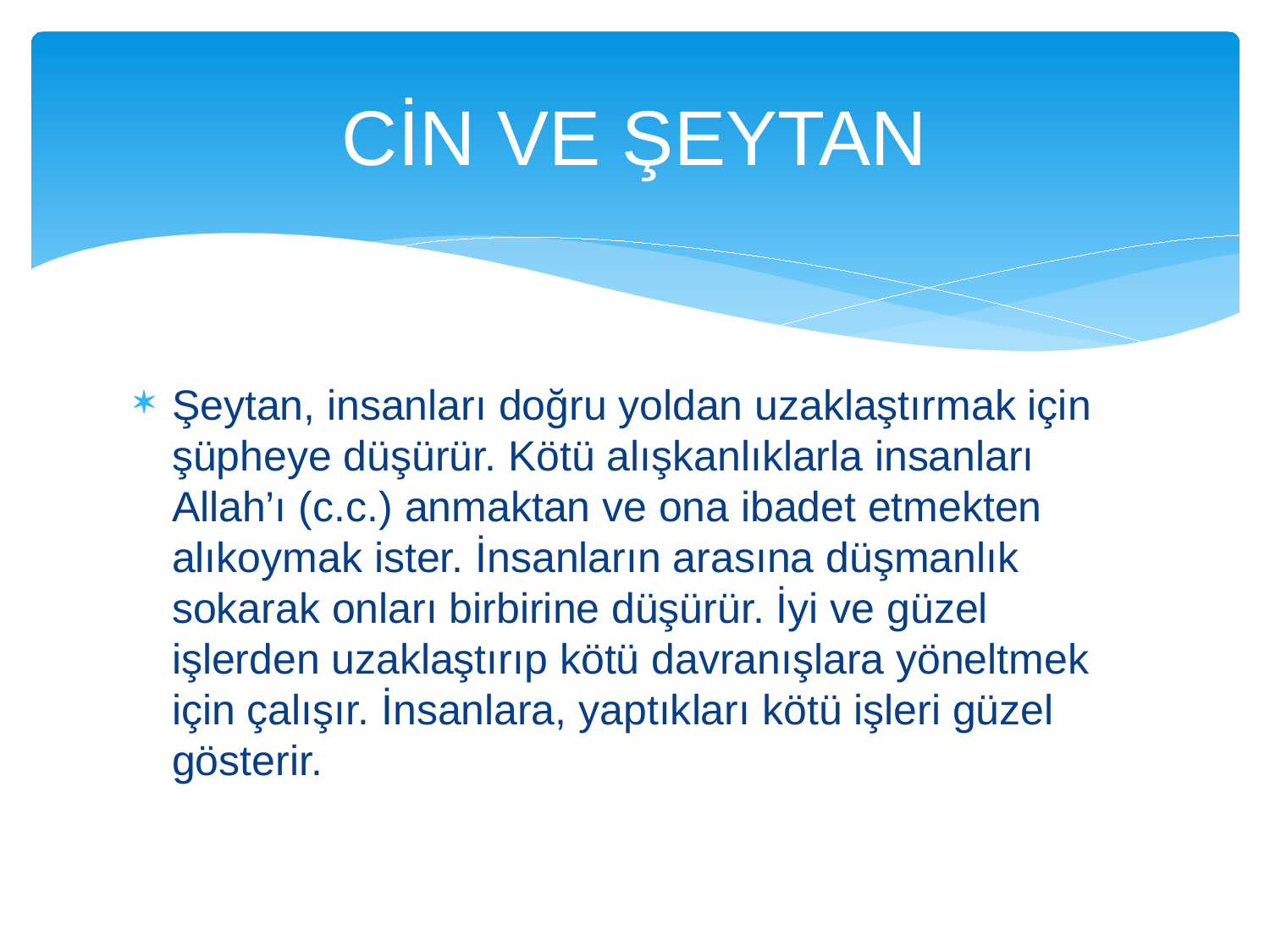

# CİN VE ŞEYTAN
Şeytan, insanları doğru yoldan uzaklaştırmak için şüpheye düşürür. Kötü alışkanlıklarla insanları Allah’ı (c.c.) anmaktan ve ona ibadet etmekten alıkoymak ister. İnsanların arasına düşmanlık sokarak onları birbirine düşürür. İyi ve güzel işlerden uzaklaştırıp kötü davranışlara yöneltmek için çalışır. İnsanlara, yaptıkları kötü işleri güzel gösterir.